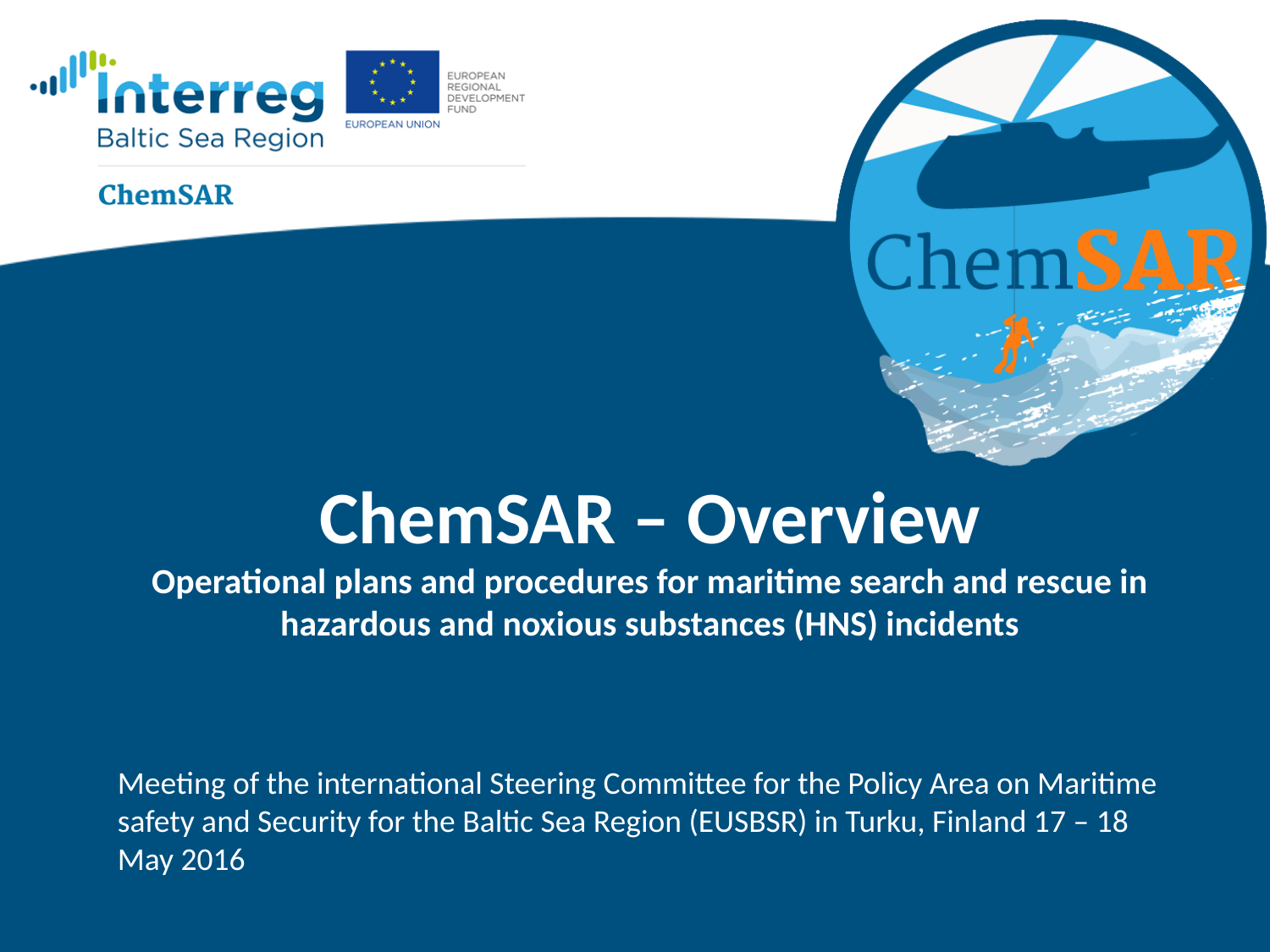

# ChemSAR – Overview Operational plans and procedures for maritime search and rescue in hazardous and noxious substances (HNS) incidents
Meeting of the international Steering Committee for the Policy Area on Maritime safety and Security for the Baltic Sea Region (EUSBSR) in Turku, Finland 17 – 18 May 2016